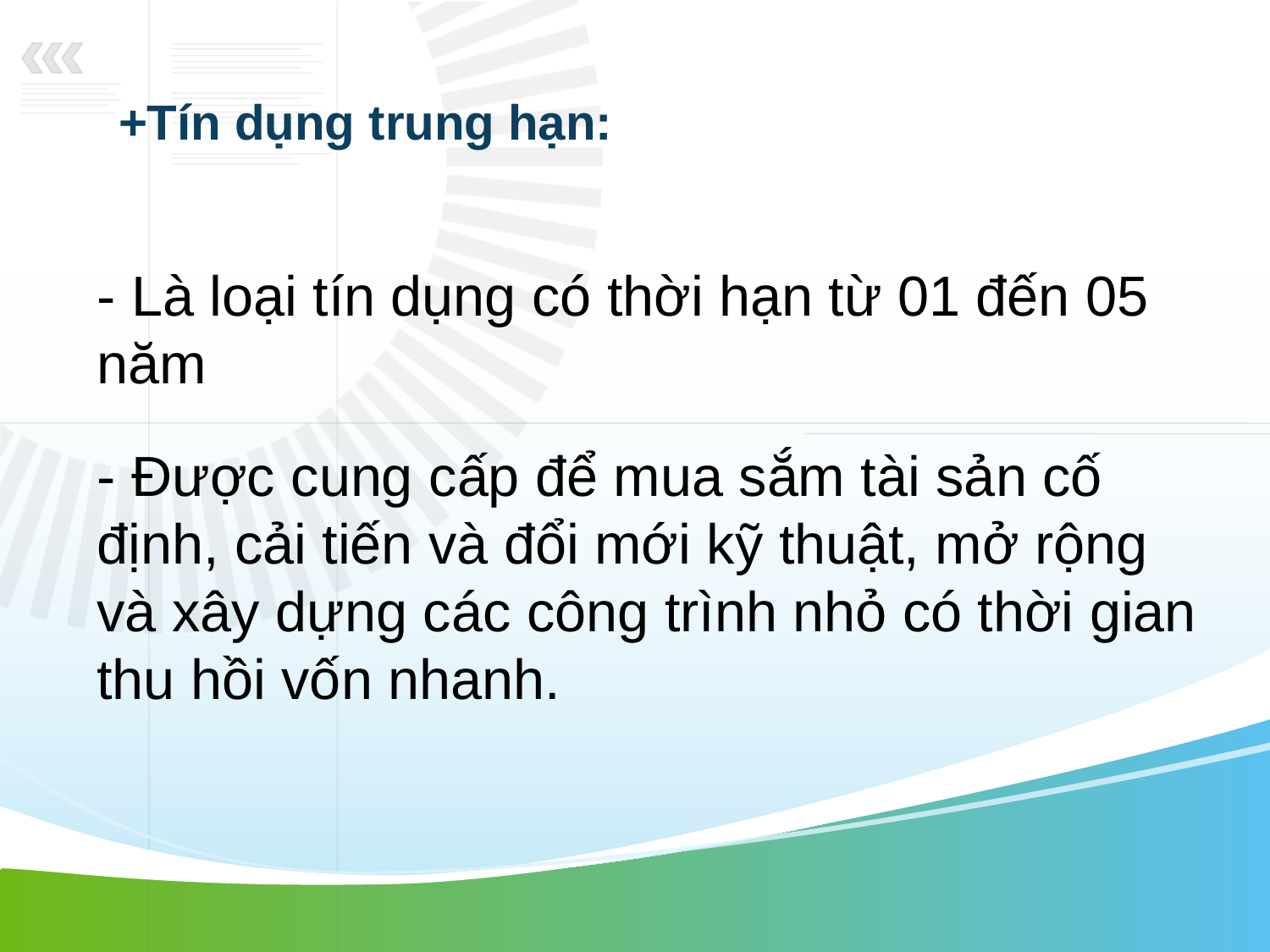

+Tín dụng trung hạn:
- Là loại tín dụng có thời hạn từ 01 đến 05 năm

- Được cung cấp để mua sắm tài sản cố định, cải tiến và đổi mới kỹ thuật, mở rộng và xây dựng các công trình nhỏ có thời gian thu hồi vốn nhanh.